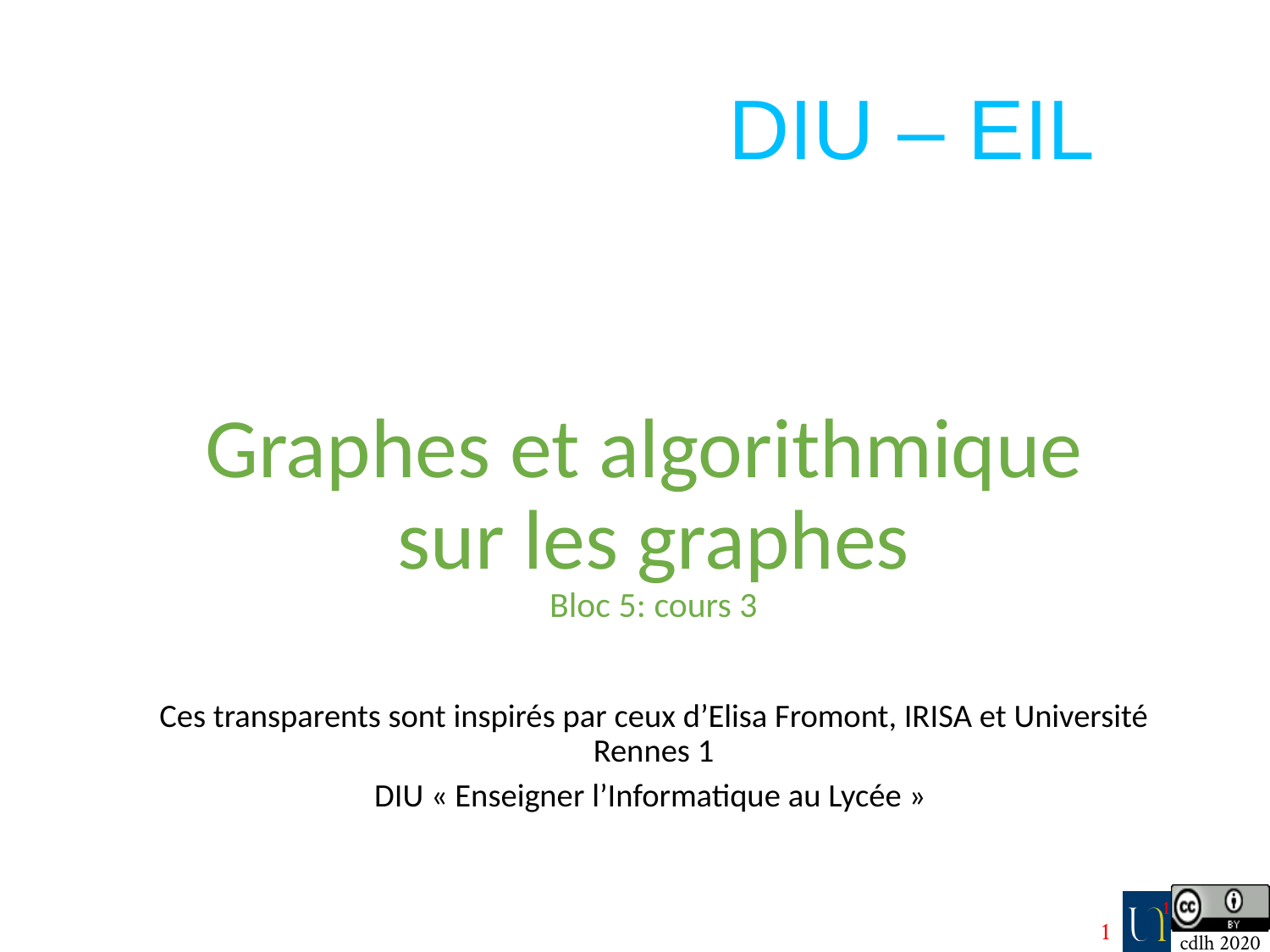

DIU – EIL
# Graphes et algorithmique sur les graphes Bloc 5: cours 3

Ces transparents sont inspirés par ceux d’Elisa Fromont, IRISA et Université Rennes 1
DIU « Enseigner l’Informatique au Lycée »

1